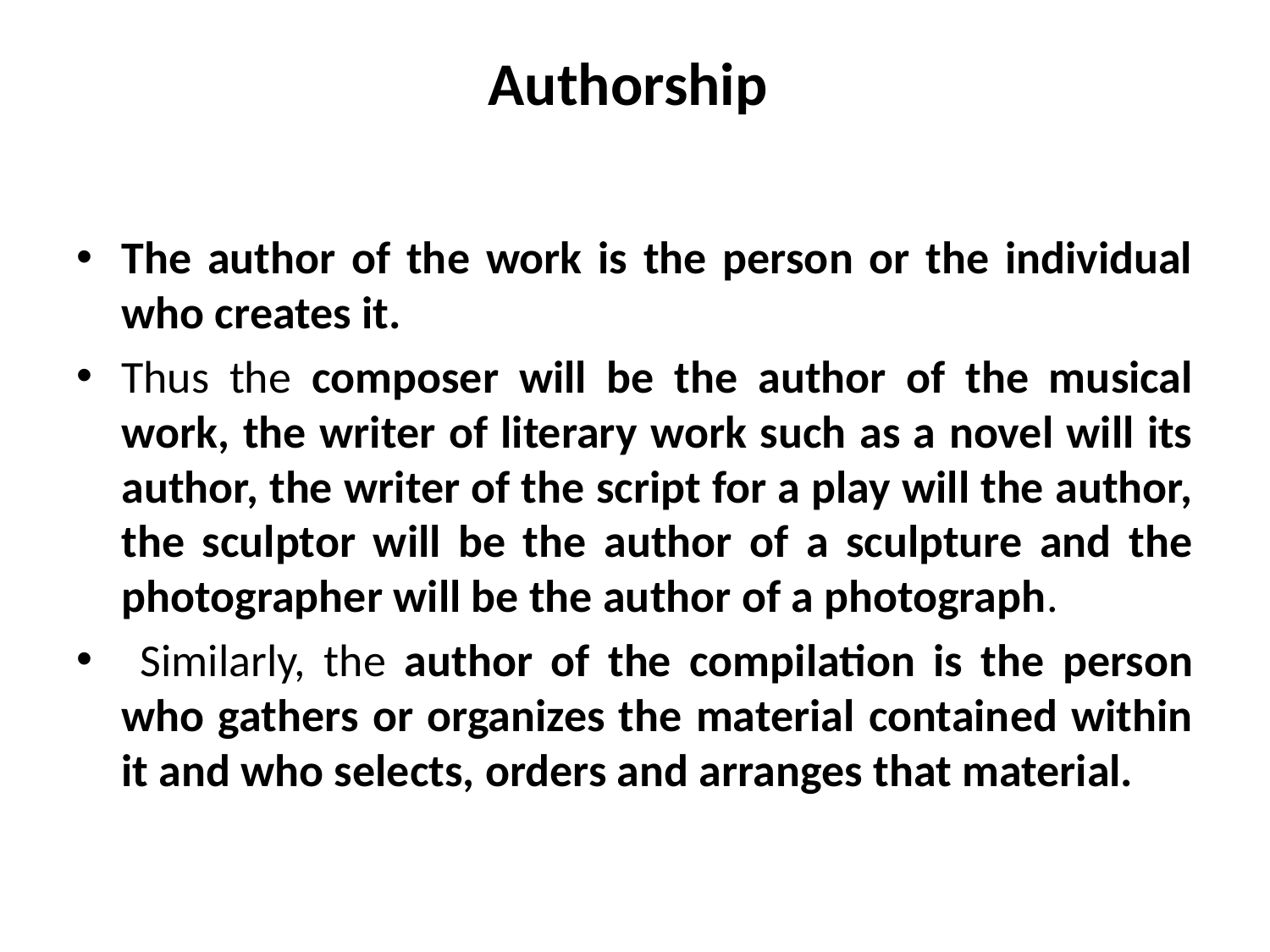

# Authorship
The author of the work is the person or the individual who creates it.
Thus the composer will be the author of the musical work, the writer of literary work such as a novel will its author, the writer of the script for a play will the author, the sculptor will be the author of a sculpture and the photographer will be the author of a photograph.
 Similarly, the author of the compilation is the person who gathers or organizes the material contained within it and who selects, orders and arranges that material.